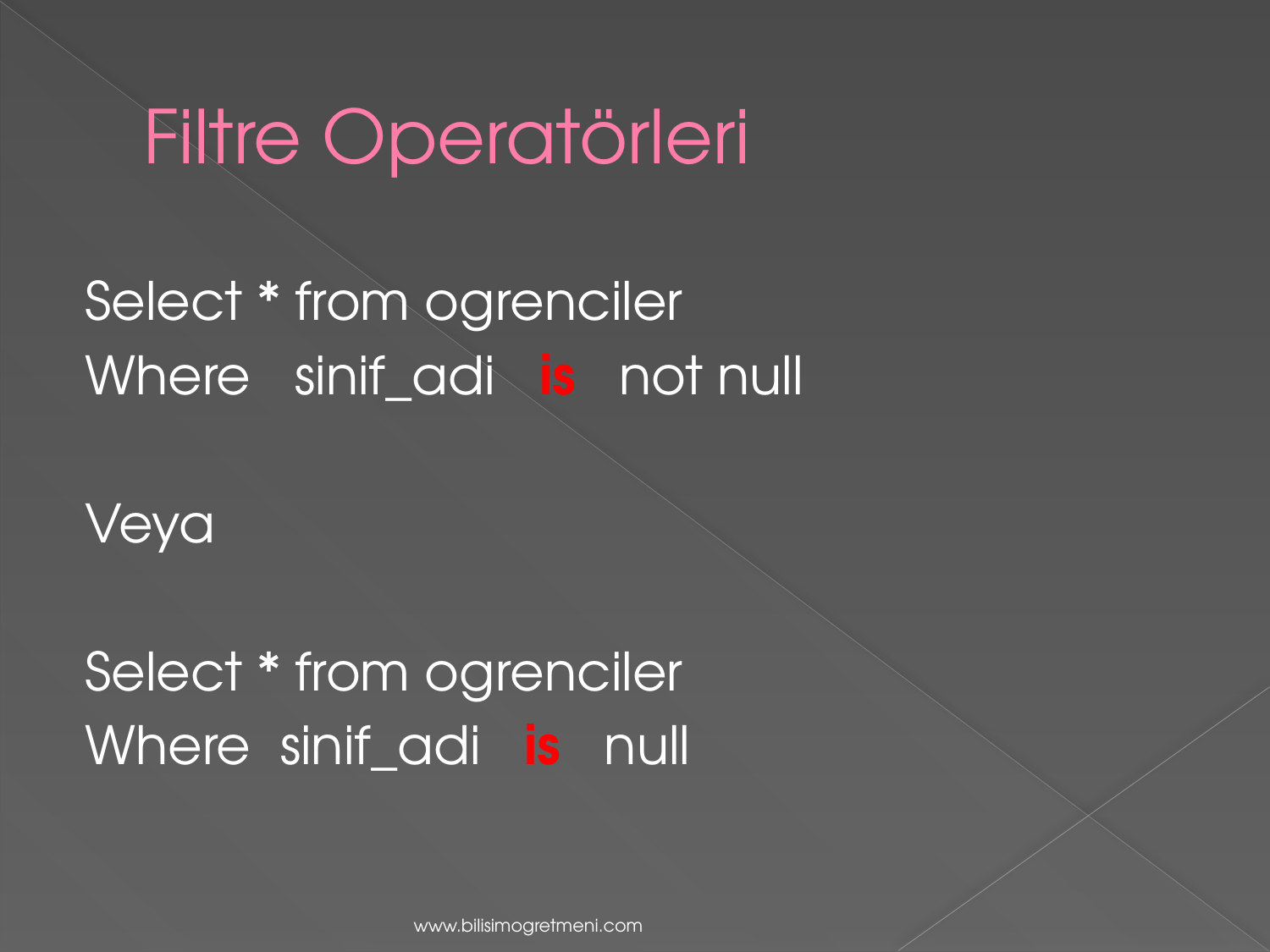

# Filtre Operatörleri
Select * from ogrenciler
Where   sinif_adi   is   not null

Veya

Select * from ogrenciler
Where  sinif_adi   is   null
www.bilisimogretmeni.com